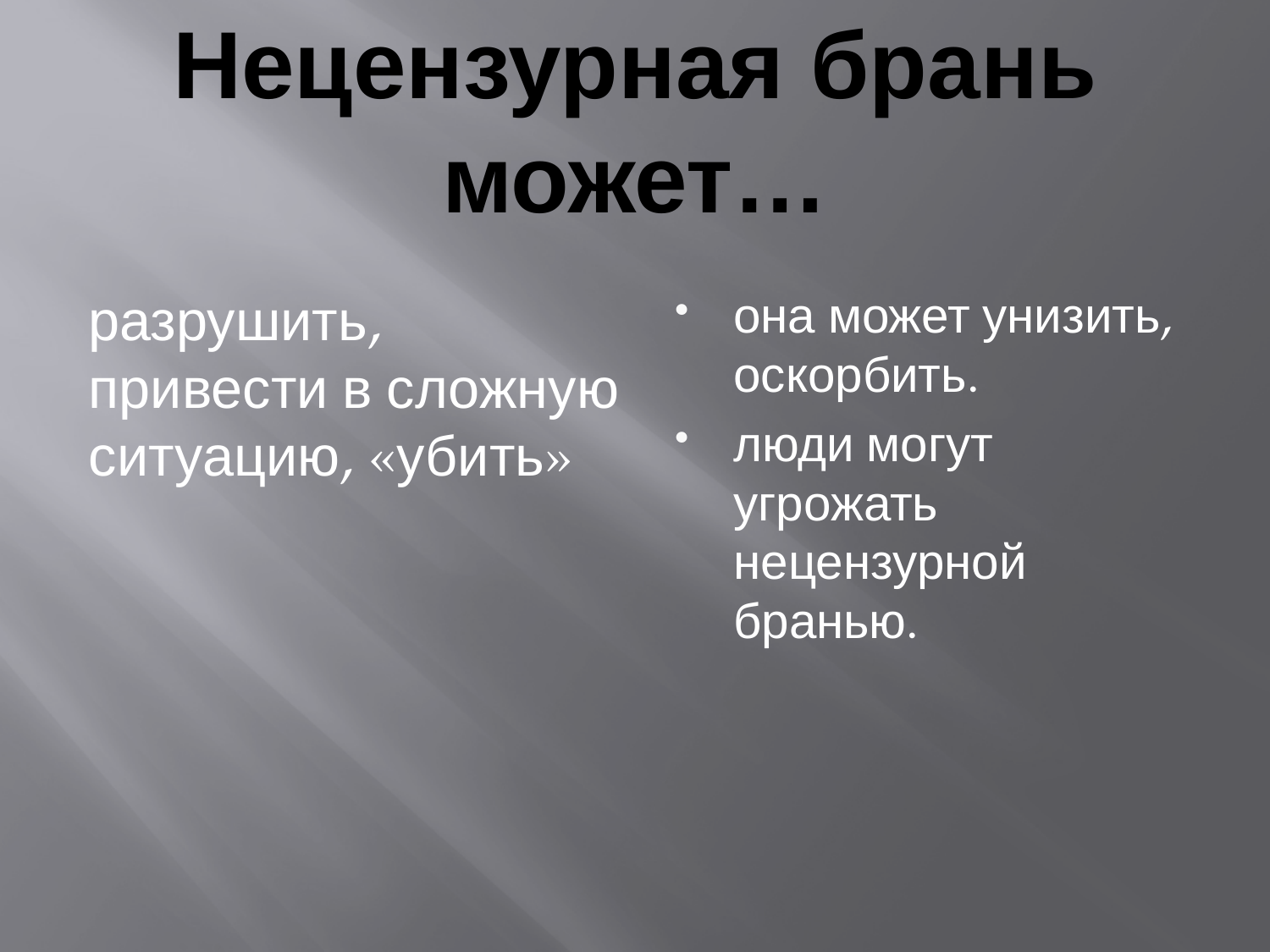

# Нецензурная брань может…
	разрушить, привести в сложную ситуацию, «убить»
она может унизить, оскорбить.
люди могут угрожать нецензурной бранью.